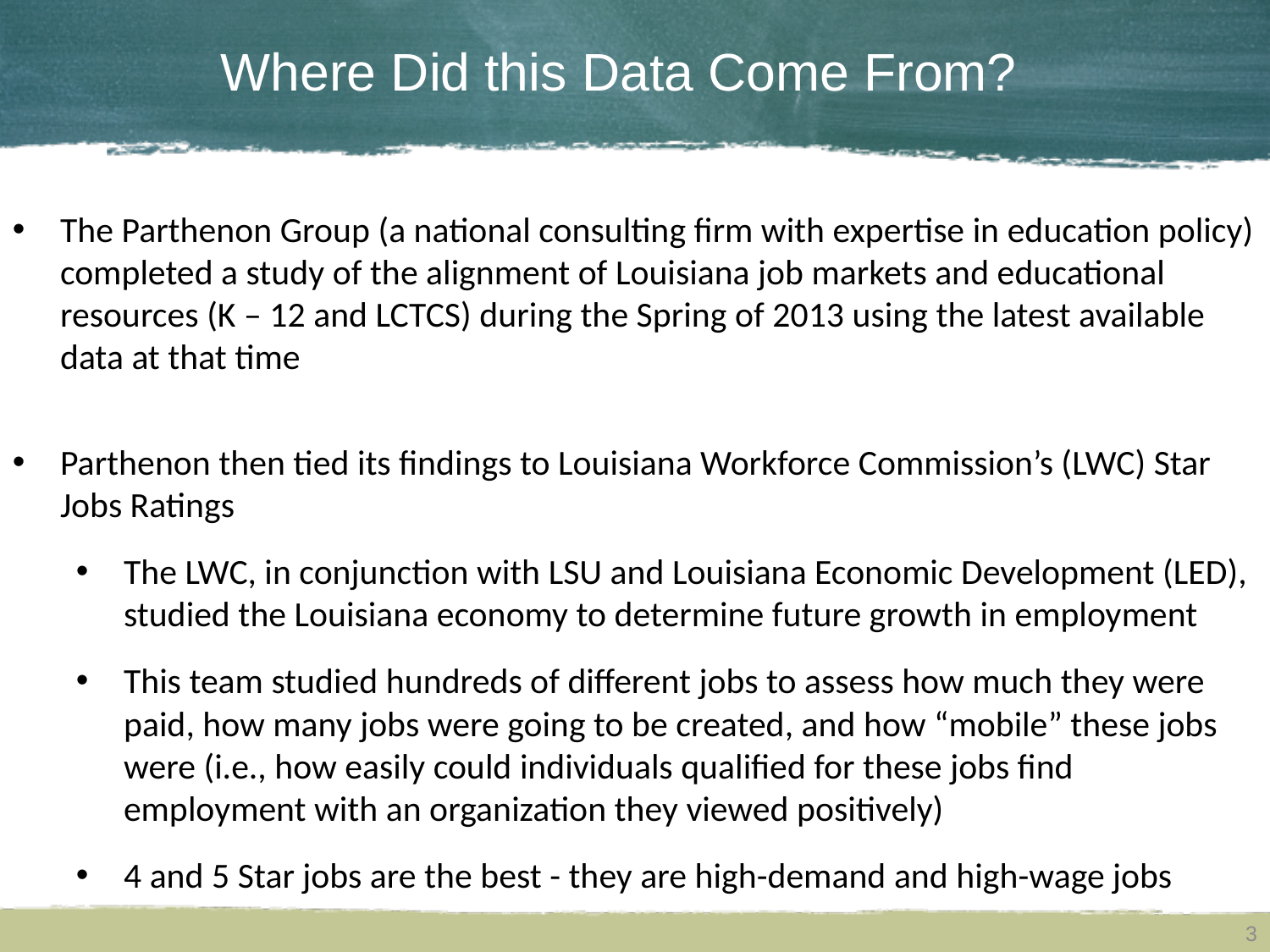

Where Did this Data Come From?
The Parthenon Group (a national consulting firm with expertise in education policy) completed a study of the alignment of Louisiana job markets and educational resources (K – 12 and LCTCS) during the Spring of 2013 using the latest available data at that time

Parthenon then tied its findings to Louisiana Workforce Commission’s (LWC) Star Jobs Ratings
The LWC, in conjunction with LSU and Louisiana Economic Development (LED), studied the Louisiana economy to determine future growth in employment
This team studied hundreds of different jobs to assess how much they were paid, how many jobs were going to be created, and how “mobile” these jobs were (i.e., how easily could individuals qualified for these jobs find employment with an organization they viewed positively)
4 and 5 Star jobs are the best - they are high-demand and high-wage jobs

3